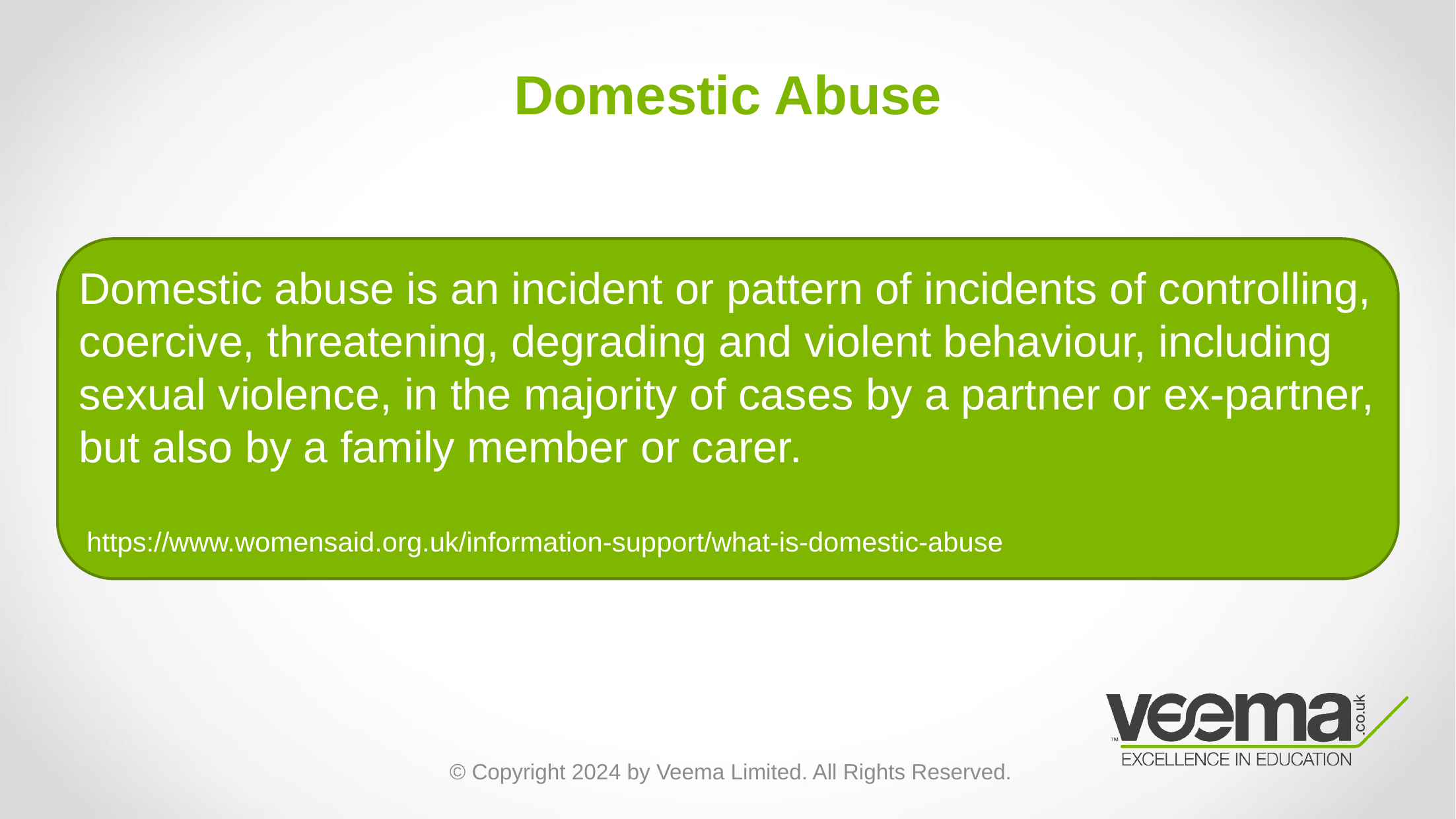

# Domestic Abuse
Domestic abuse is an incident or pattern of incidents of controlling, coercive, threatening, degrading and violent behaviour, including sexual violence, in the majority of cases by a partner or ex-partner, but also by a family member or carer.

 https://www.womensaid.org.uk/information-support/what-is-domestic-abuse